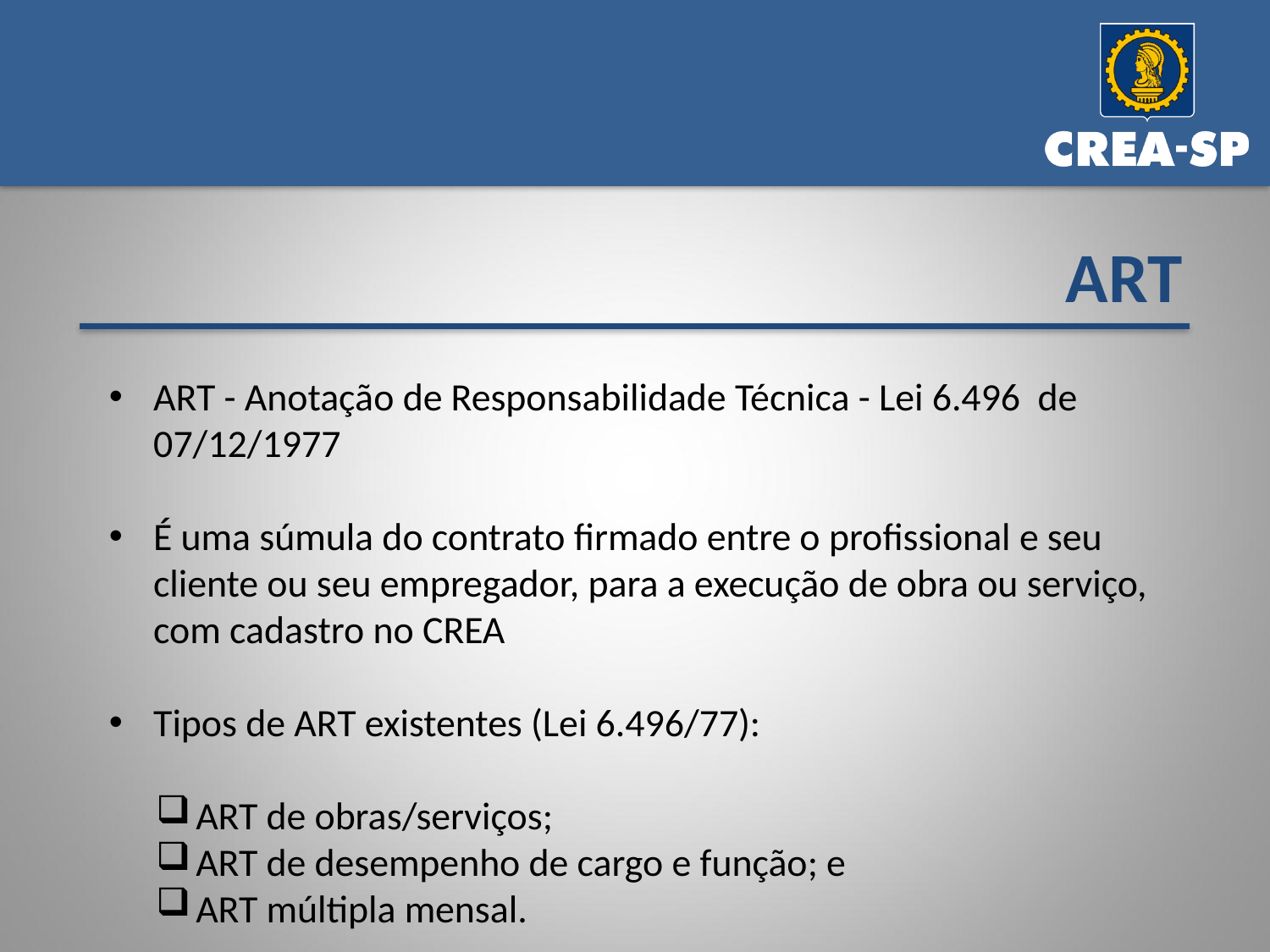

ART
ART - Anotação de Responsabilidade Técnica - Lei 6.496  de 07/12/1977‏

É uma súmula do contrato firmado entre o profissional e seu cliente ou seu empregador, para a execução de obra ou serviço, com cadastro no CREA

Tipos de ART existentes (Lei 6.496/77):

ART de obras/serviços;
ART de desempenho de cargo e função; e
ART múltipla mensal.